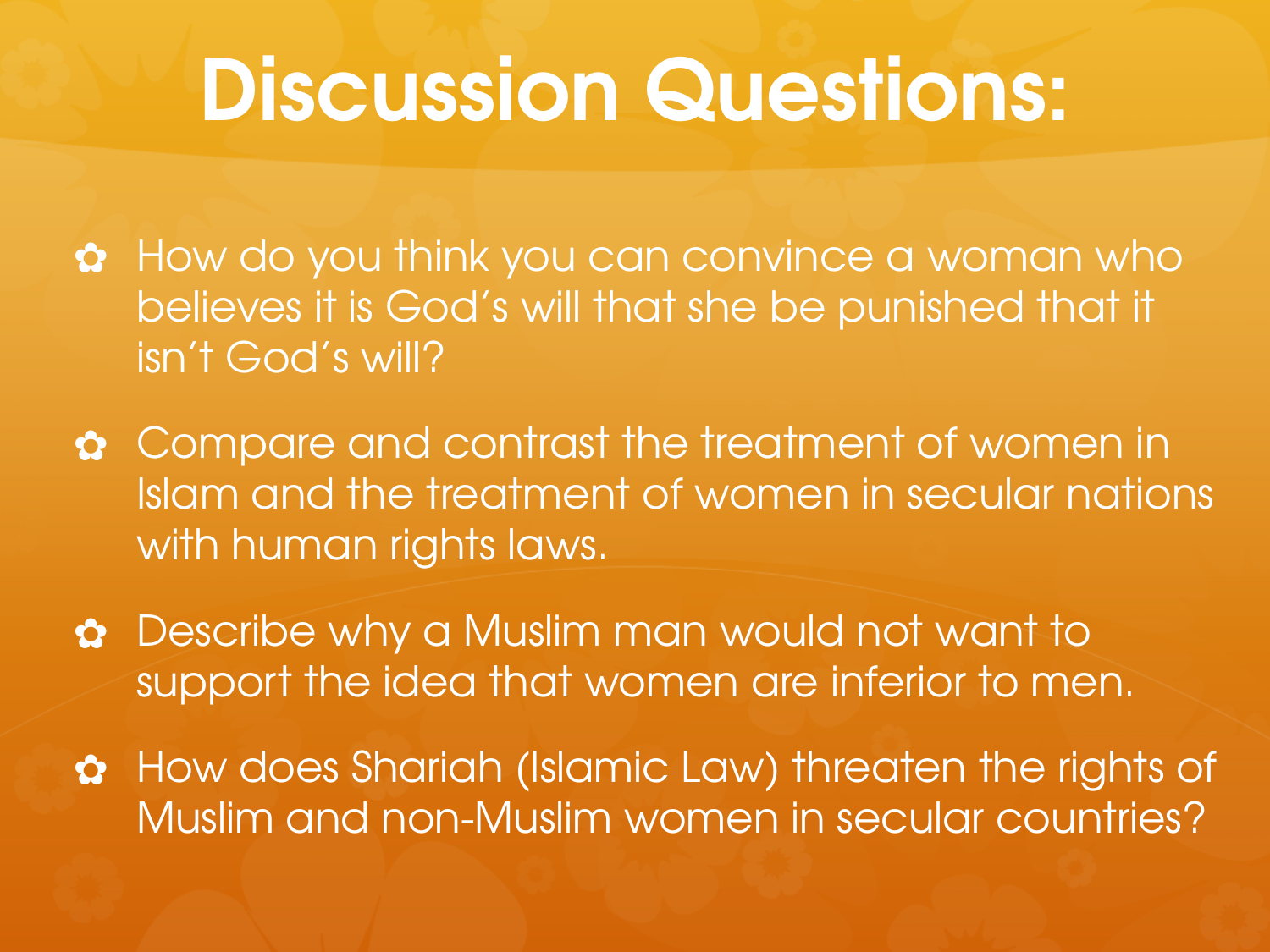

# Discussion Questions:
How do you think you can convince a woman who believes it is God’s will that she be punished that it isn’t God’s will?
Compare and contrast the treatment of women in Islam and the treatment of women in secular nations with human rights laws.
Describe why a Muslim man would not want to support the idea that women are inferior to men.
How does Shariah (Islamic Law) threaten the rights of Muslim and non-Muslim women in secular countries?